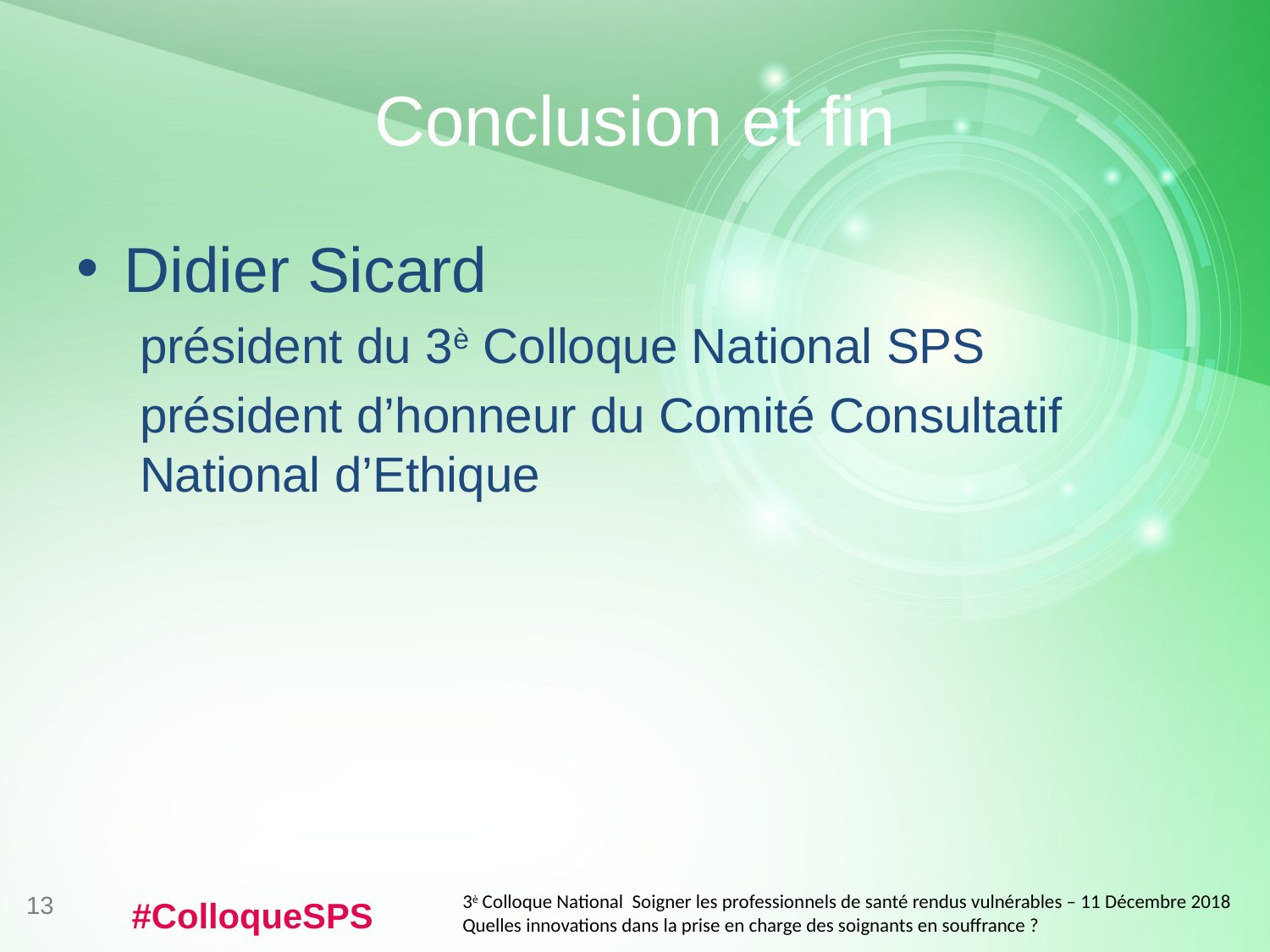

# Conclusion et fin
Didier Sicard
président du 3è Colloque National SPS
président d’honneur du Comité Consultatif National d’Ethique
3è Colloque National  Soigner les professionnels de santé rendus vulnérables – 11 Décembre 2018
Quelles innovations dans la prise en charge des soignants en souffrance ?
13
#ColloqueSPS